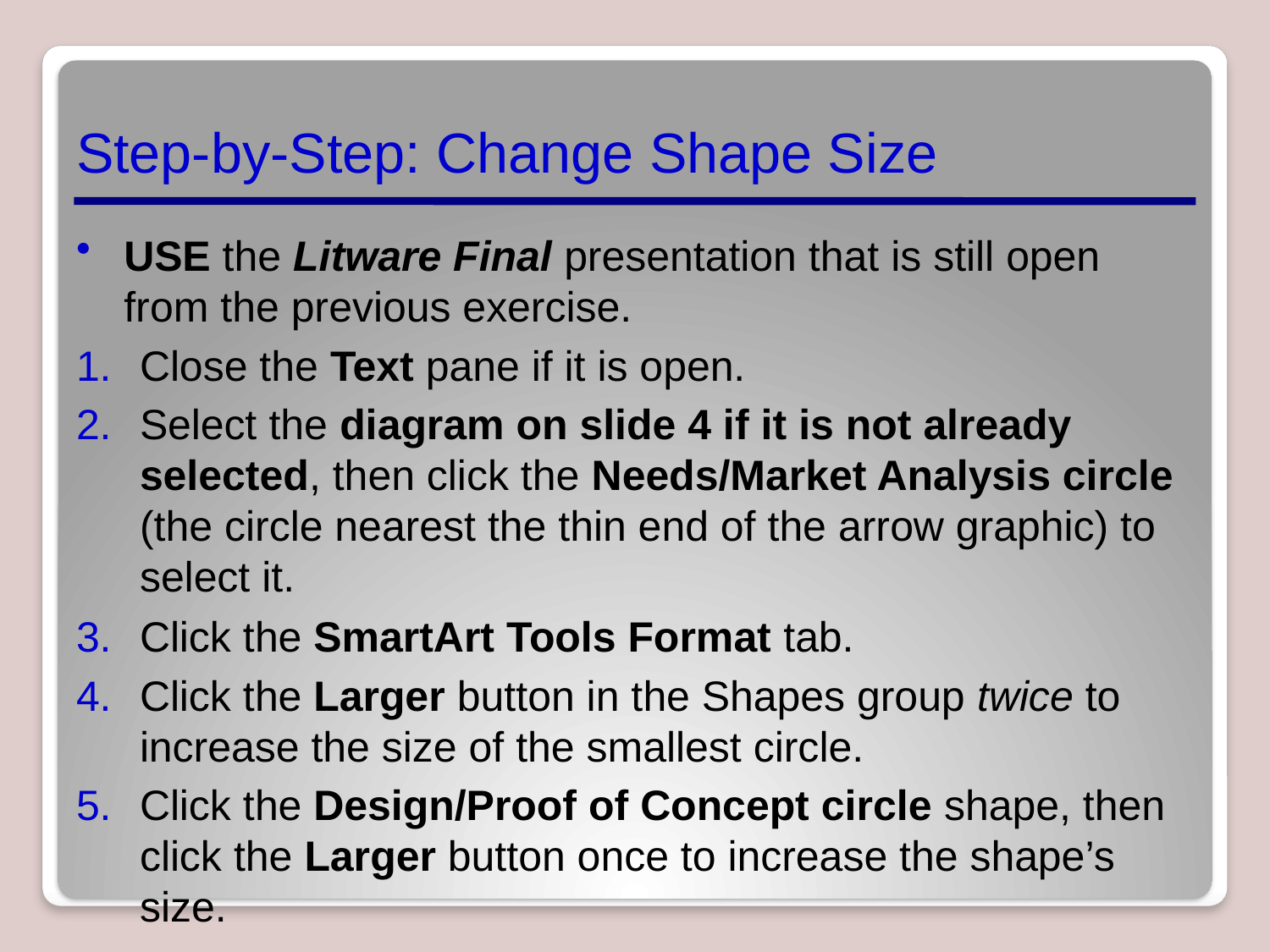

# Step-by-Step: Change Shape Size
USE the Litware Final presentation that is still open from the previous exercise.
Close the Text pane if it is open.
Select the diagram on slide 4 if it is not already selected, then click the Needs/Market Analysis circle (the circle nearest the thin end of the arrow graphic) to select it.
Click the SmartArt Tools Format tab.
Click the Larger button in the Shapes group twice to increase the size of the smallest circle.
Click the Design/Proof of Concept circle shape, then click the Larger button once to increase the shape’s size.